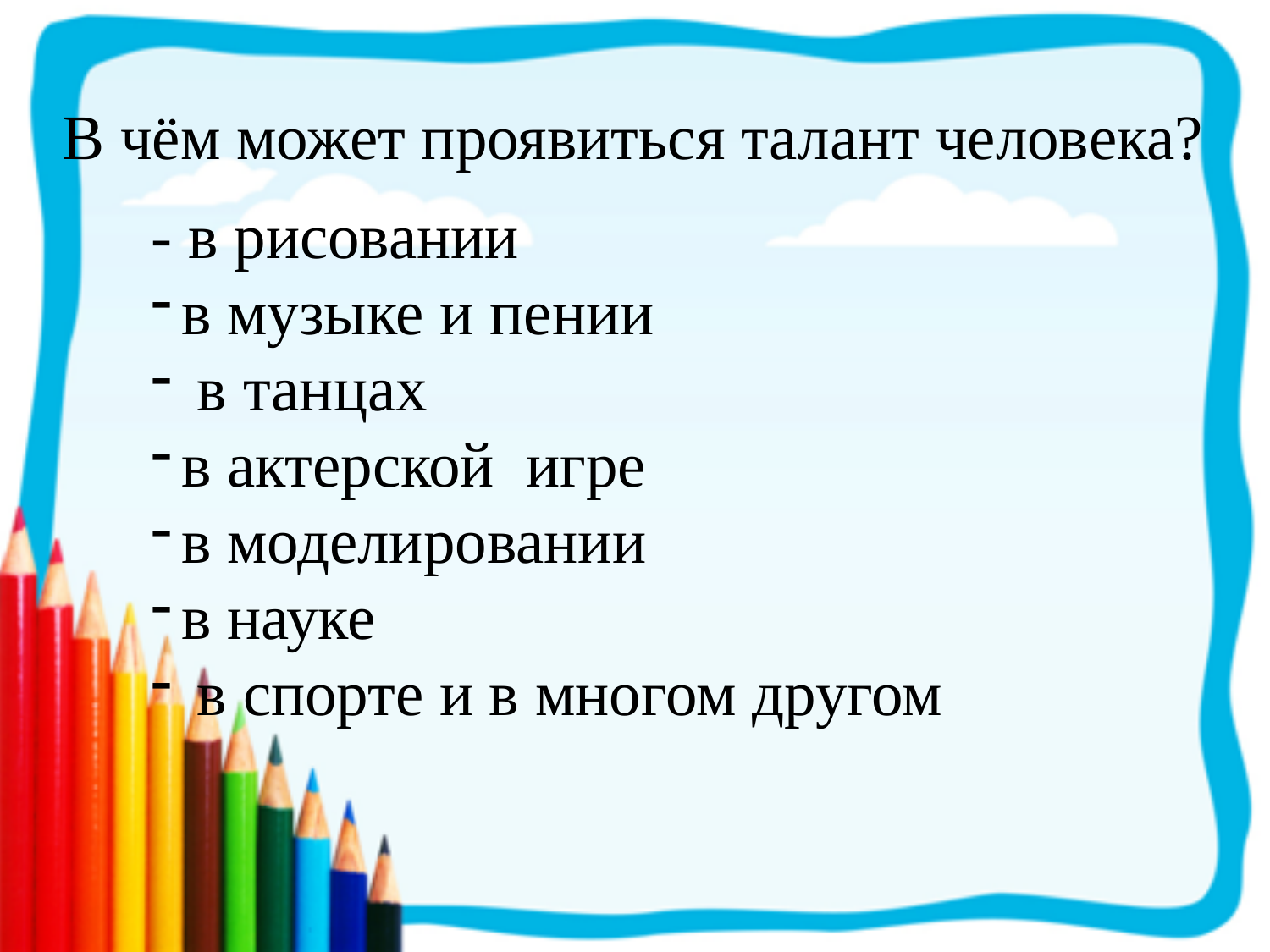

В чём может проявиться талант человека?
- в рисовании
в музыке и пении
 в танцах
в актерской  игре
в моделировании
в науке
 в спорте и в многом другом
#